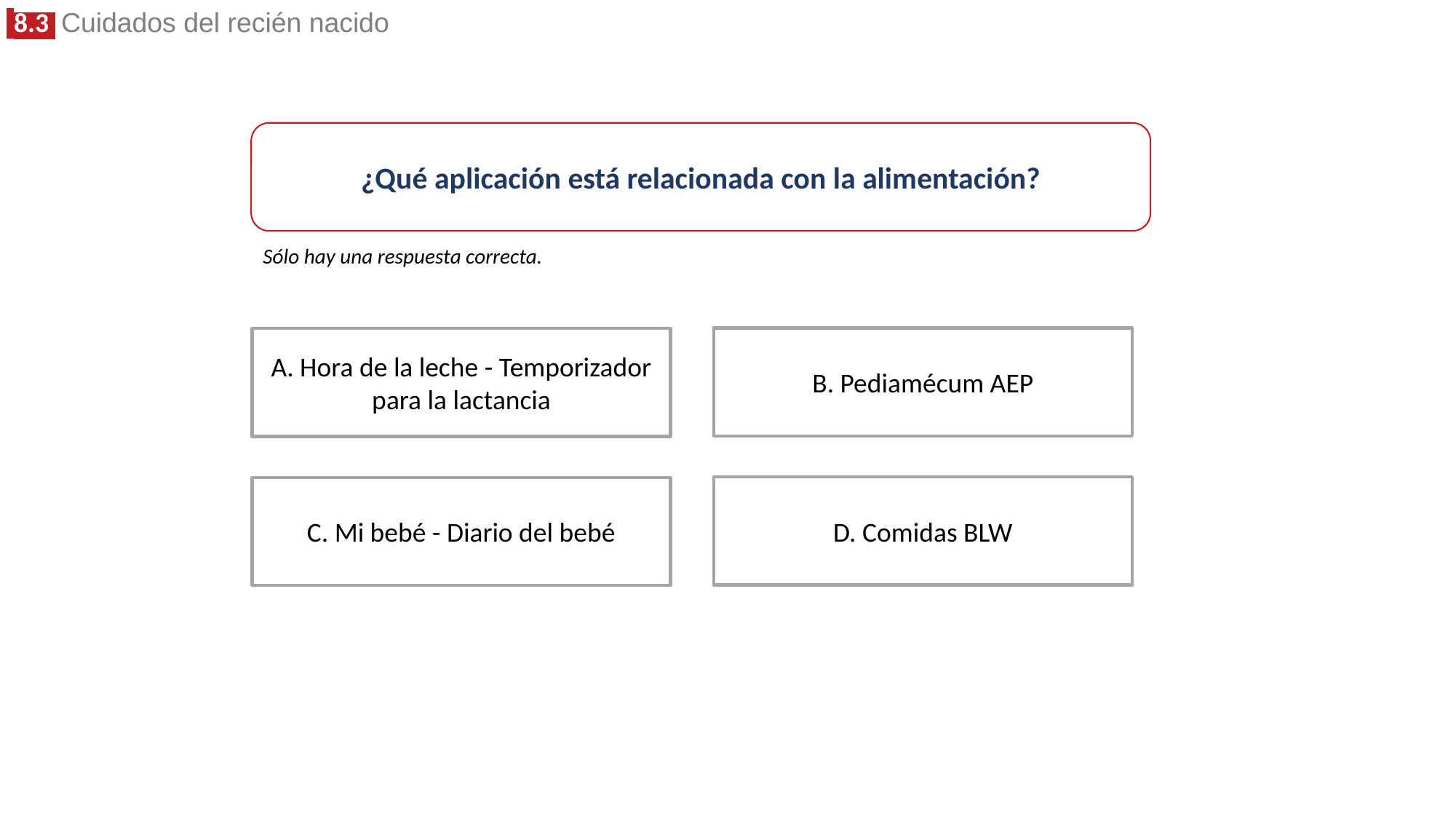

¿Qué aplicación está relacionada con la alimentación?
Sólo hay una respuesta correcta.
B. Pediamécum AEP
A. Hora de la leche - Temporizador para la lactancia
D. Comidas BLW
C. Mi bebé - Diario del bebé